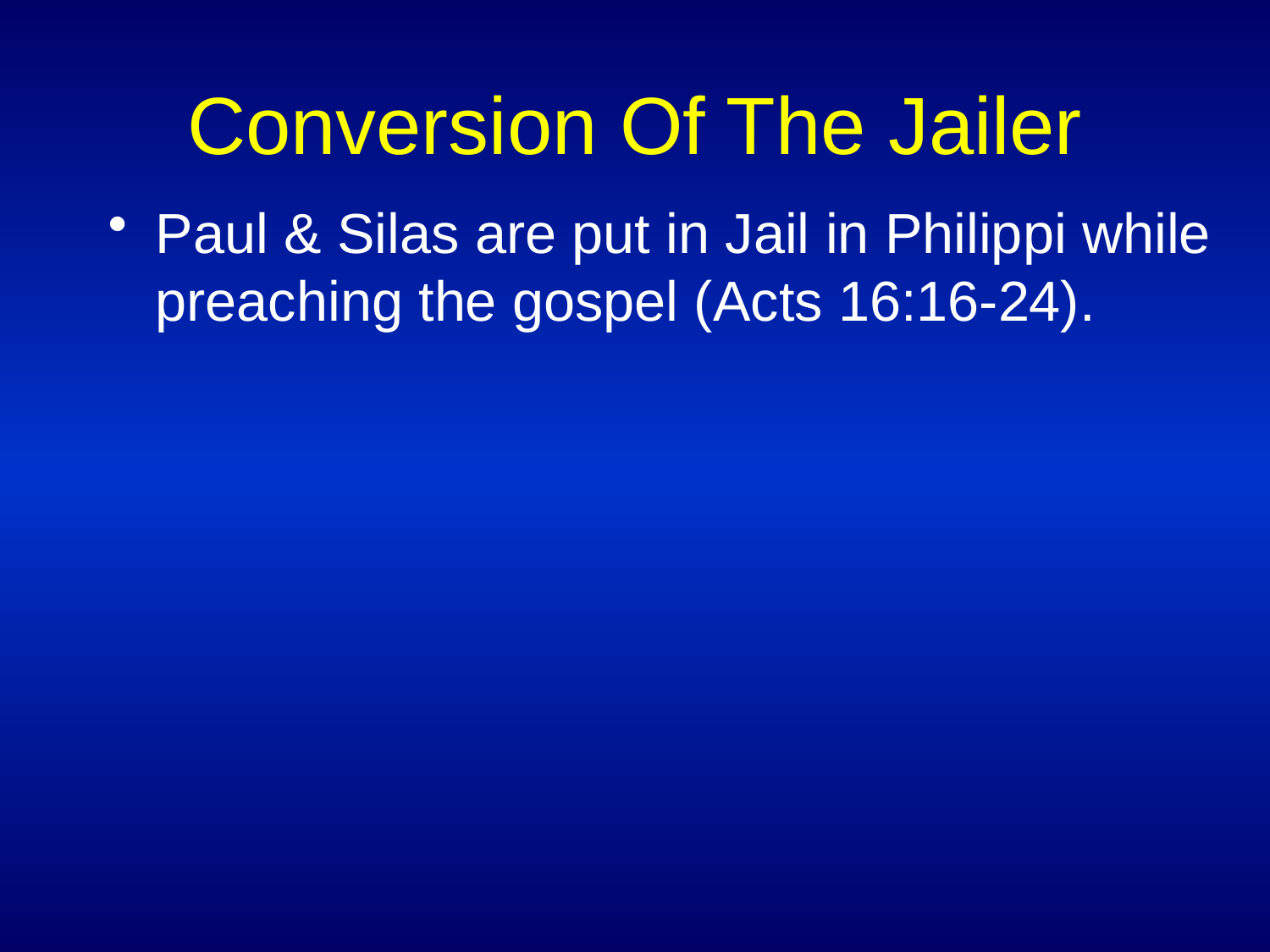

# Conversion Of The Jailer
Paul & Silas are put in Jail in Philippi while preaching the gospel (Acts 16:16-24).